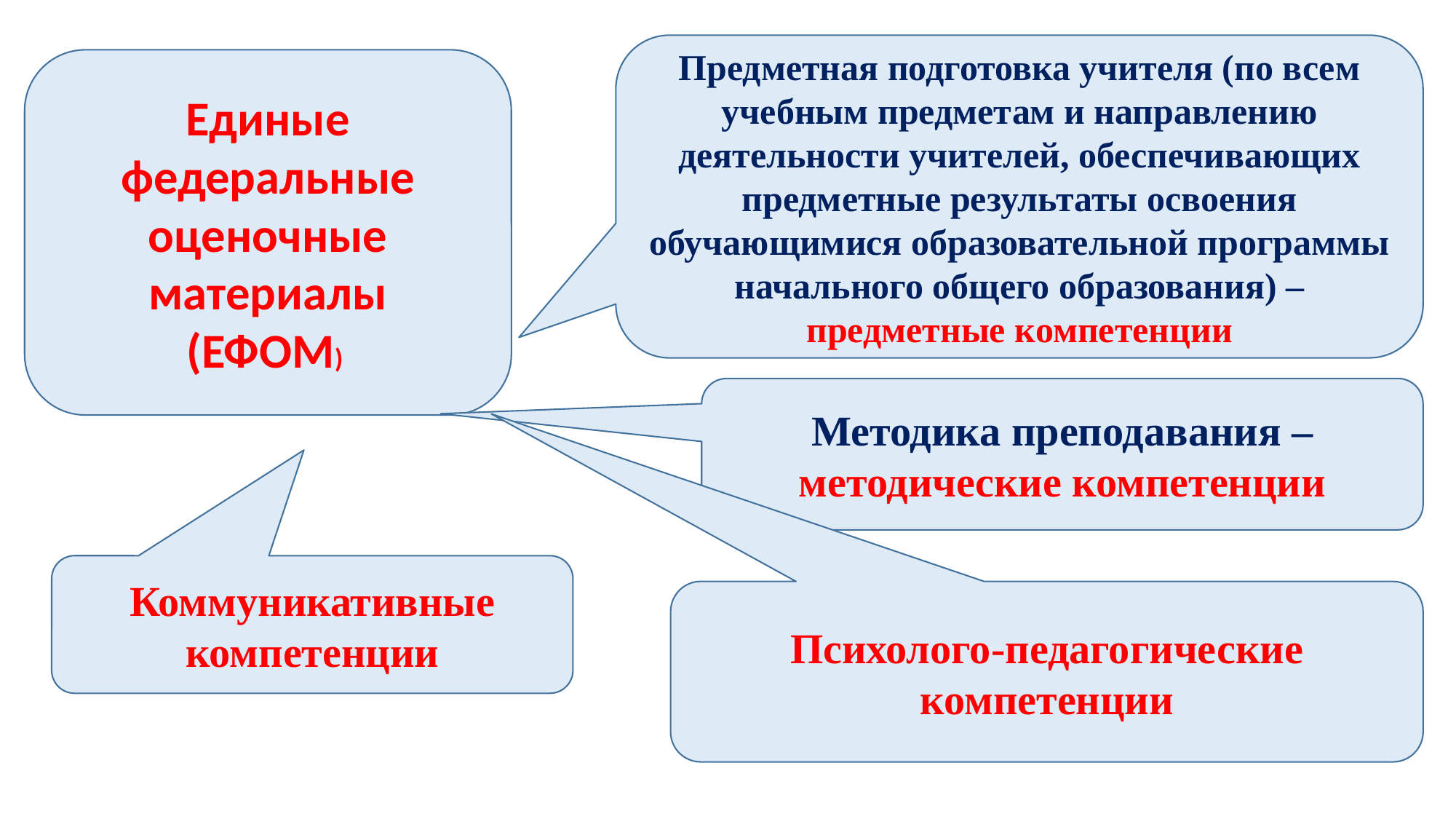

Предметная подготовка учителя (по всем учебным предметам и направлению деятельности учителей, обеспечивающих предметные результаты освоения обучающимися образовательной программы начального общего образования) – предметные компетенции
Единые федеральные оценочные материалы
(ЕФОМ)
Методика преподавания – методические компетенции
Коммуникативные компетенции
Психолого-педагогические компетенции